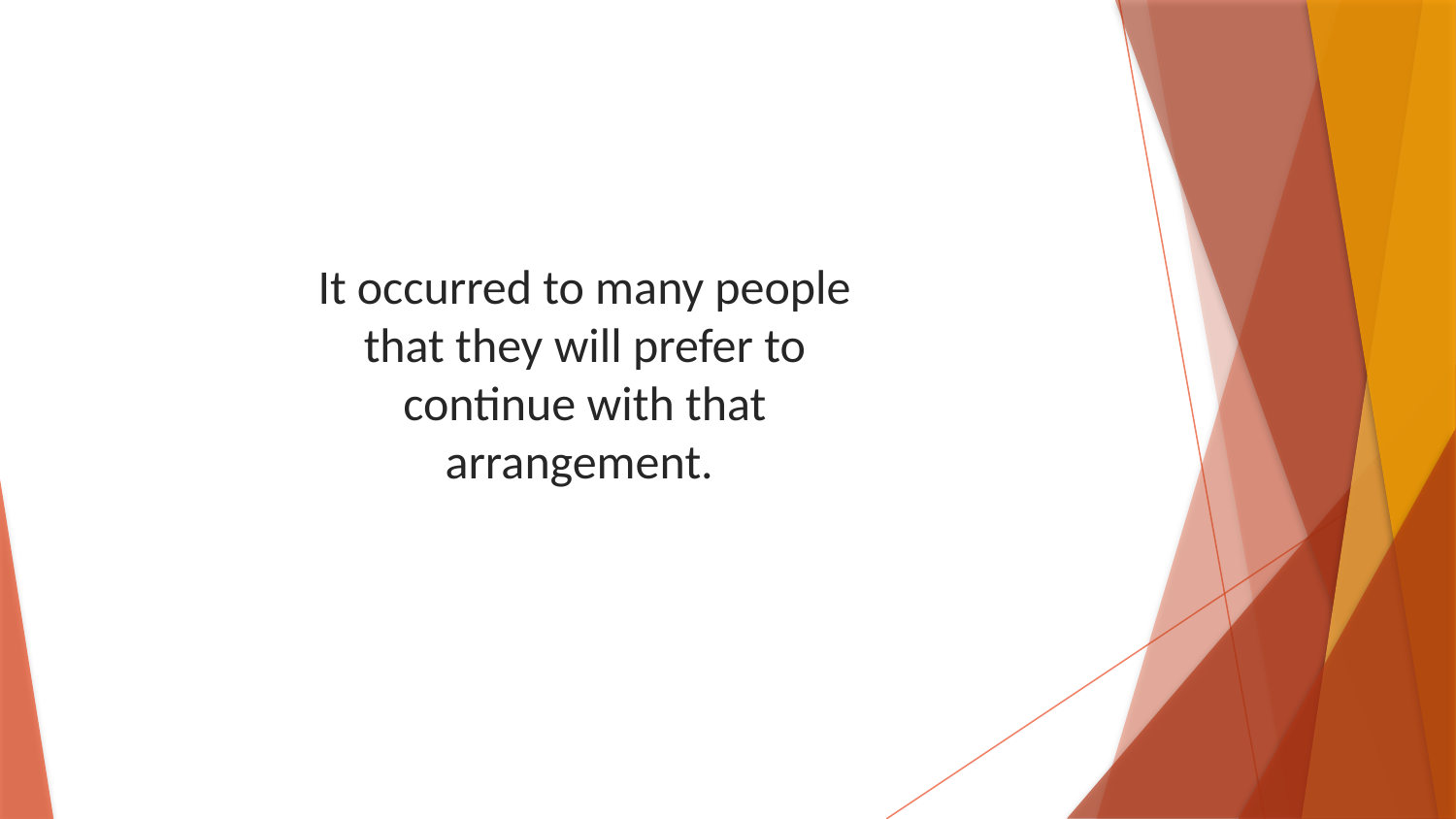

It occurred to many people that they will prefer to continue with that arrangement.